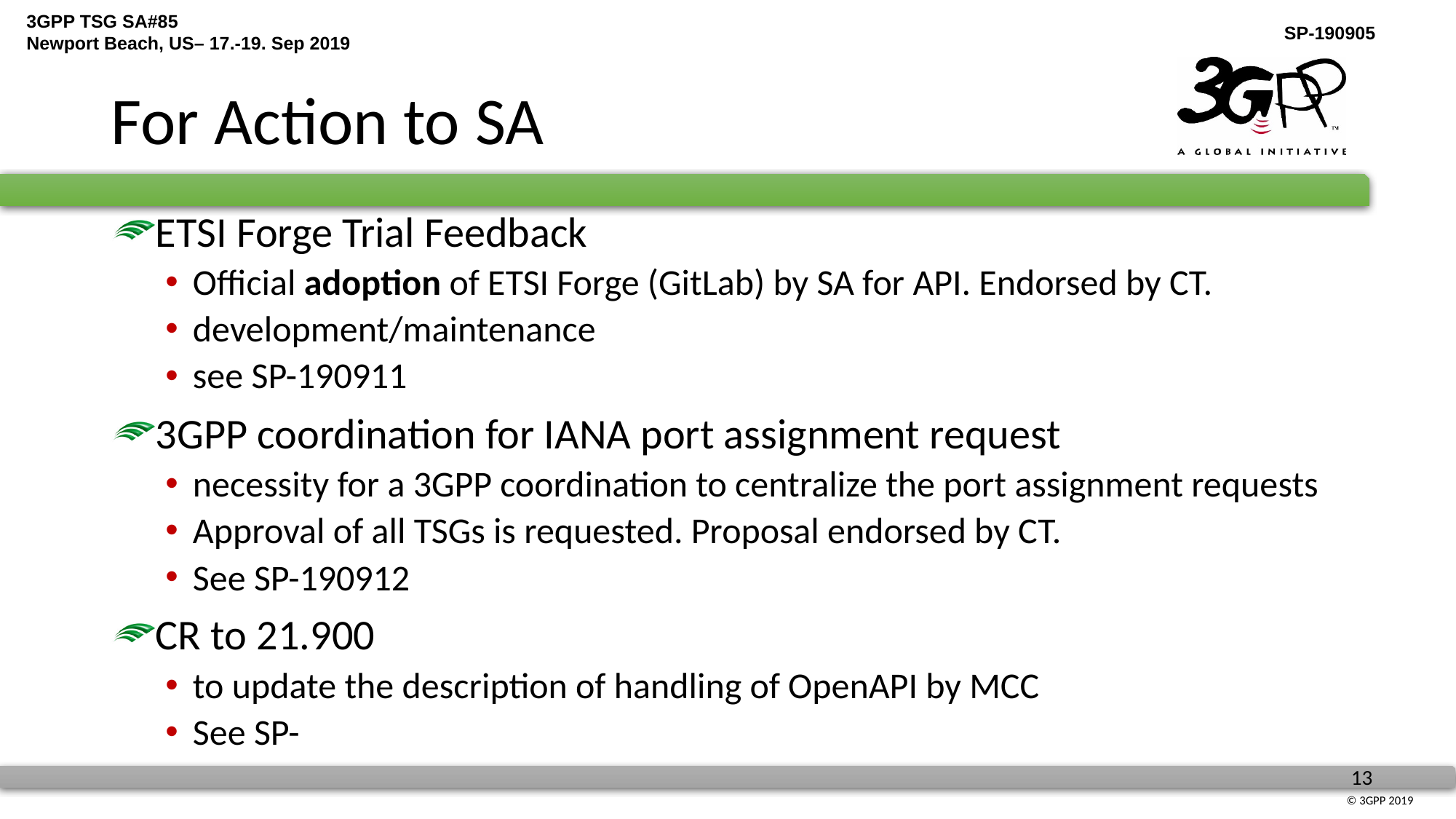

# For Action to SA
ETSI Forge Trial Feedback
Official adoption of ETSI Forge (GitLab) by SA for API. Endorsed by CT.
development/maintenance
see SP-190911
3GPP coordination for IANA port assignment request
necessity for a 3GPP coordination to centralize the port assignment requests
Approval of all TSGs is requested. Proposal endorsed by CT.
See SP-190912
CR to 21.900
to update the description of handling of OpenAPI by MCC
See SP-